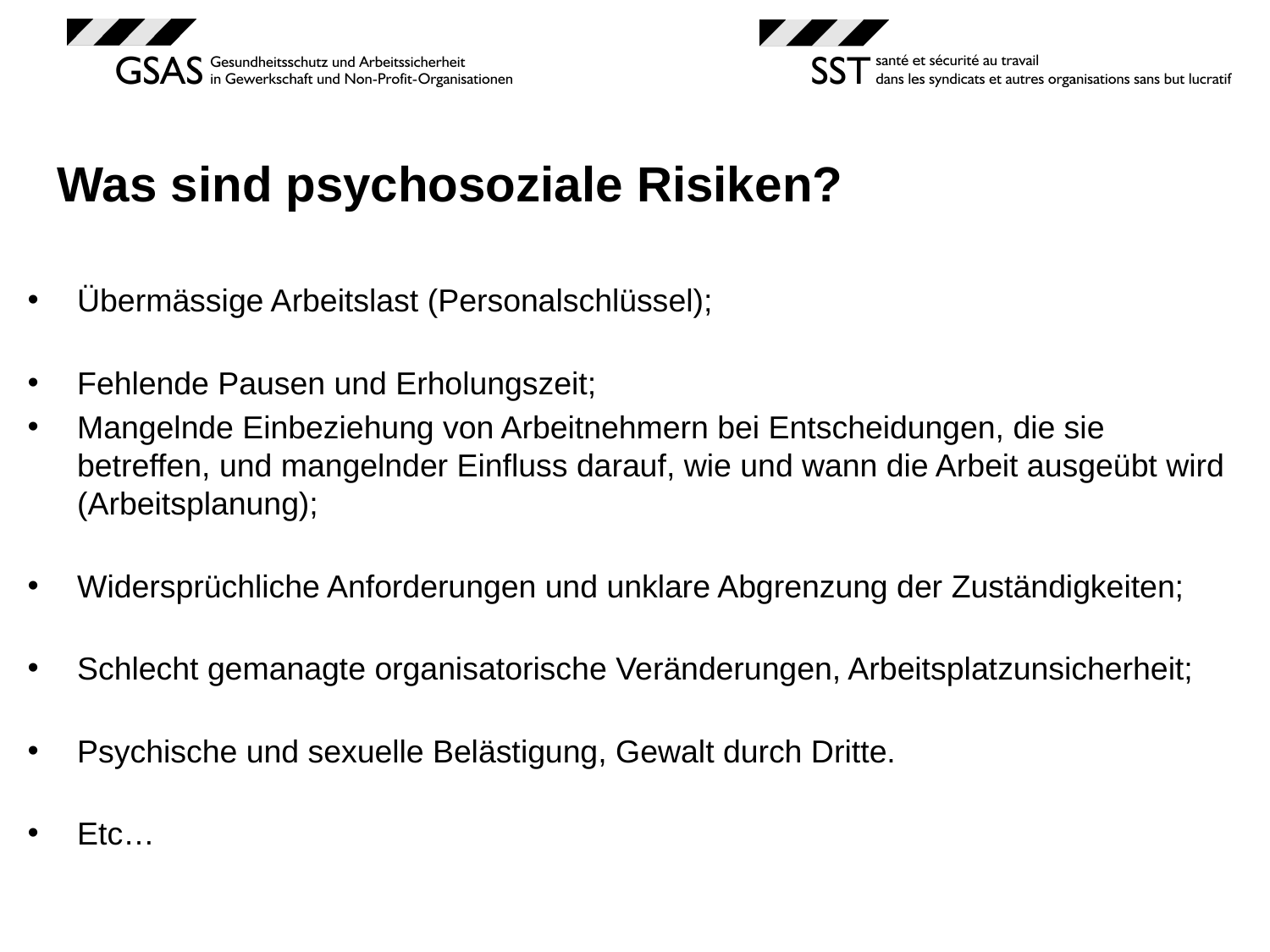

# Was sind psychosoziale Risiken?
Übermässige Arbeitslast (Personalschlüssel);
Fehlende Pausen und Erholungszeit;
Mangelnde Einbeziehung von Arbeitnehmern bei Entscheidungen, die sie betreffen, und mangelnder Einfluss darauf, wie und wann die Arbeit ausgeübt wird (Arbeitsplanung);
Widersprüchliche Anforderungen und unklare Abgrenzung der Zuständigkeiten;
Schlecht gemanagte organisatorische Veränderungen, Arbeitsplatzunsicherheit;
Psychische und sexuelle Belästigung, Gewalt durch Dritte.
Etc…